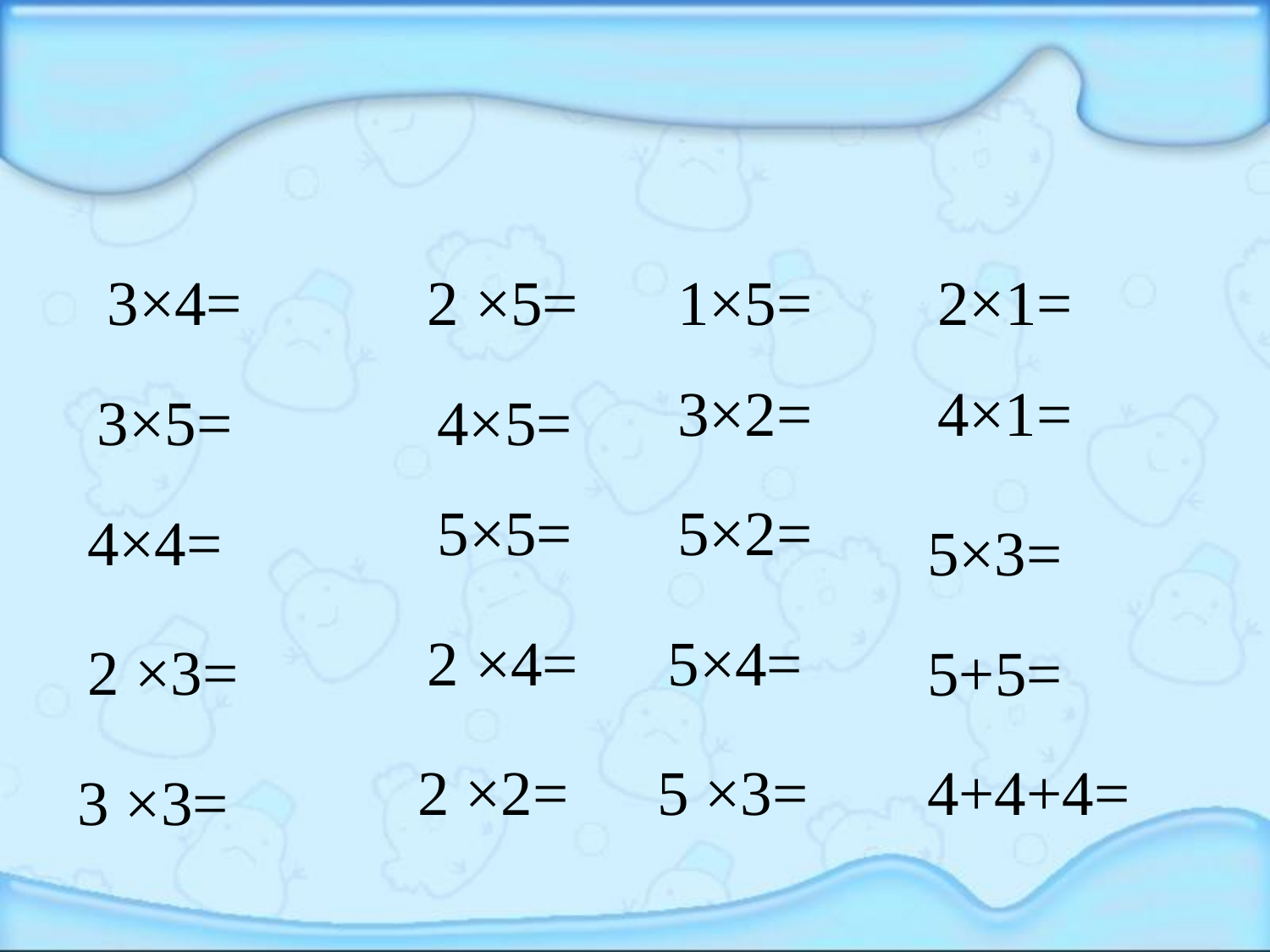

3×4=
2 ×5=
1×5=
2×1=
3×2=
4×1=
3×5=
4×5=
5×5=
5×2=
4×4=
5×3=
2 ×4=
5×4=
2 ×3=
5+5=
2 ×2=
5 ×3=
4+4+4=
3 ×3=